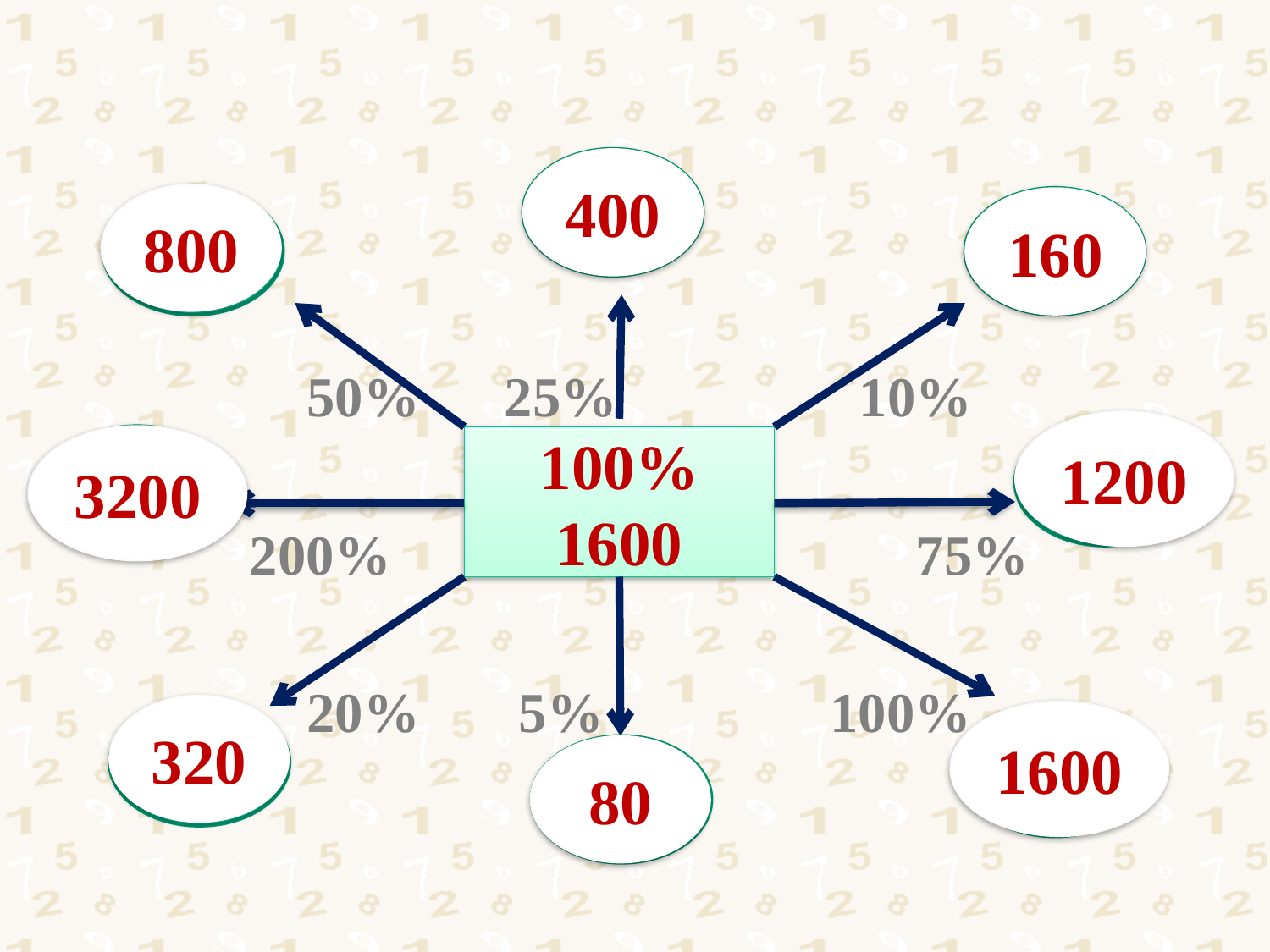

#

400
800

160

              50%      25%                 10%

          200%                                     75%

              20%       5%                100%
1200

3200

100%
1600
320

1600

80